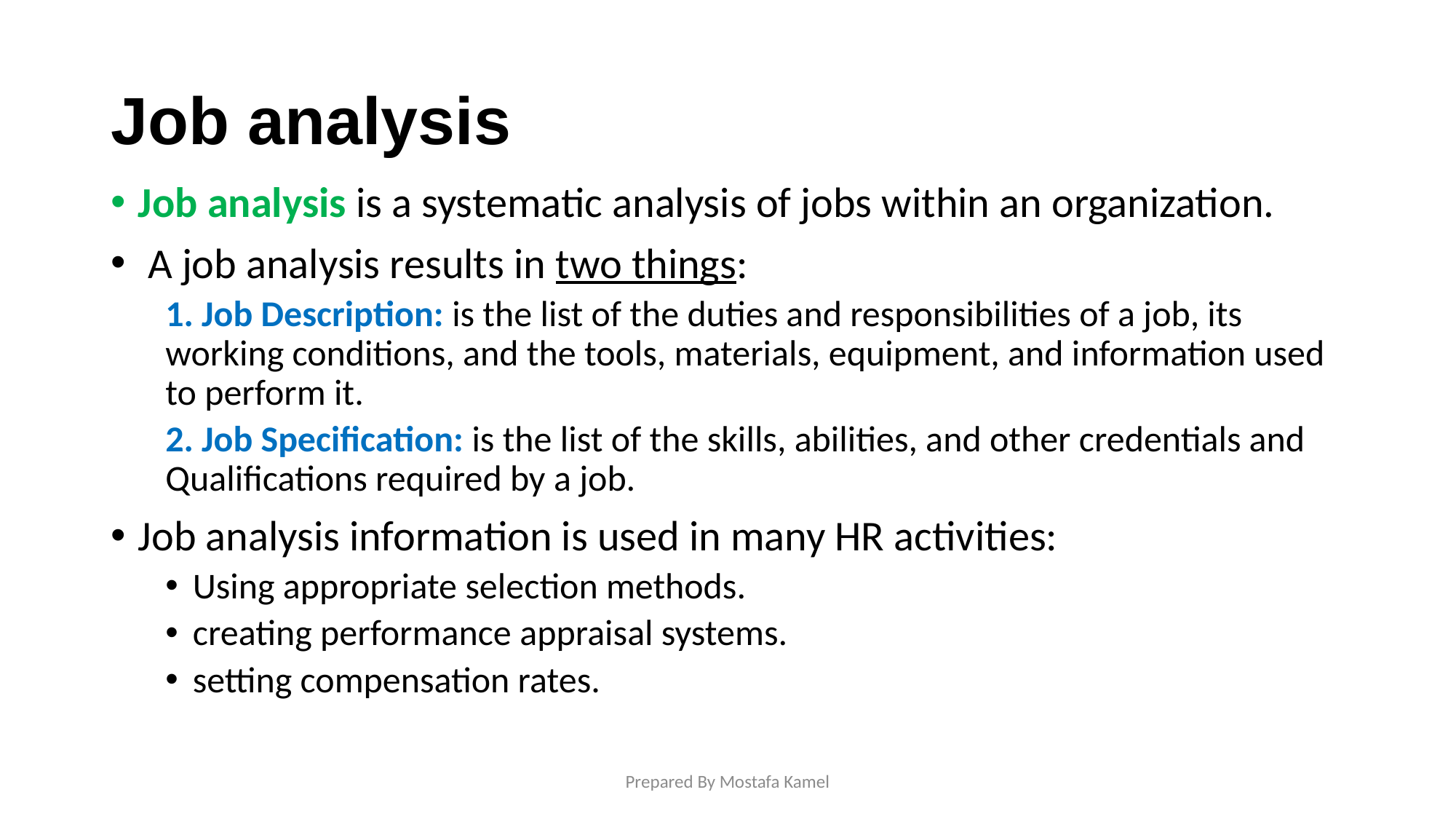

# Job analysis
Job analysis is a systematic analysis of jobs within an organization.
 A job analysis results in two things:
1. Job Description: is the list of the duties and responsibilities of a job, its working conditions, and the tools, materials, equipment, and information used to perform it.
2. Job Specification: is the list of the skills, abilities, and other credentials and Qualifications required by a job.
Job analysis information is used in many HR activities:
Using appropriate selection methods.
creating performance appraisal systems.
setting compensation rates.
Prepared By Mostafa Kamel